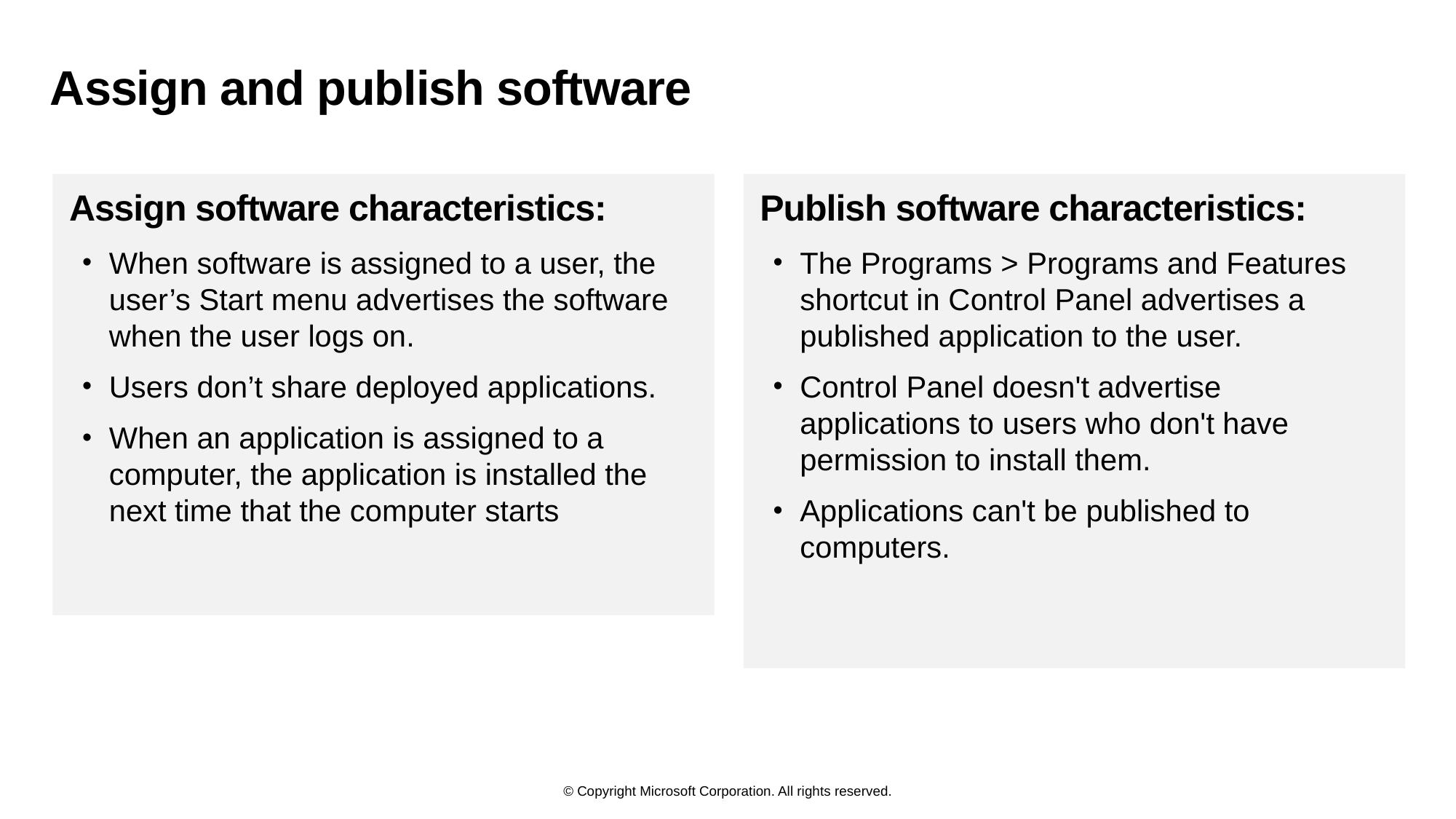

# Assign and publish software
Publish software characteristics:
The Programs > Programs and Features shortcut in Control Panel advertises a published application to the user.
Control Panel doesn't advertise applications to users who don't have permission to install them.
Applications can't be published to computers.
Assign software characteristics:
When software is assigned to a user, the user’s Start menu advertises the software when the user logs on.
Users don’t share deployed applications.
When an application is assigned to a computer, the application is installed the next time that the computer starts